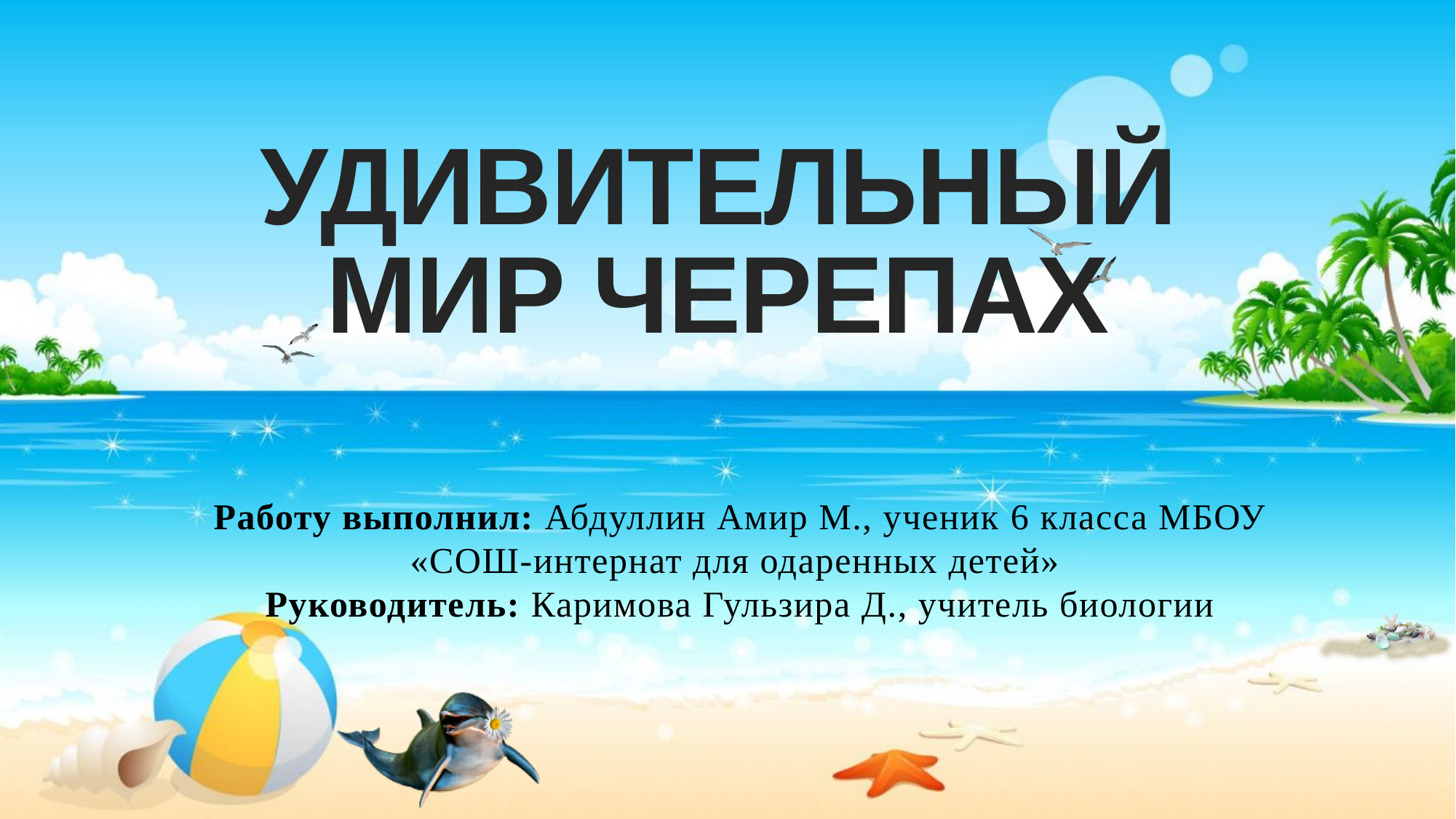

# Удивительный мир черепах
Работу выполнил: Абдуллин Амир М., ученик 6 класса МБОУ «СОШ-интернат для одаренных детей»
Руководитель: Каримова Гульзира Д., учитель биологии